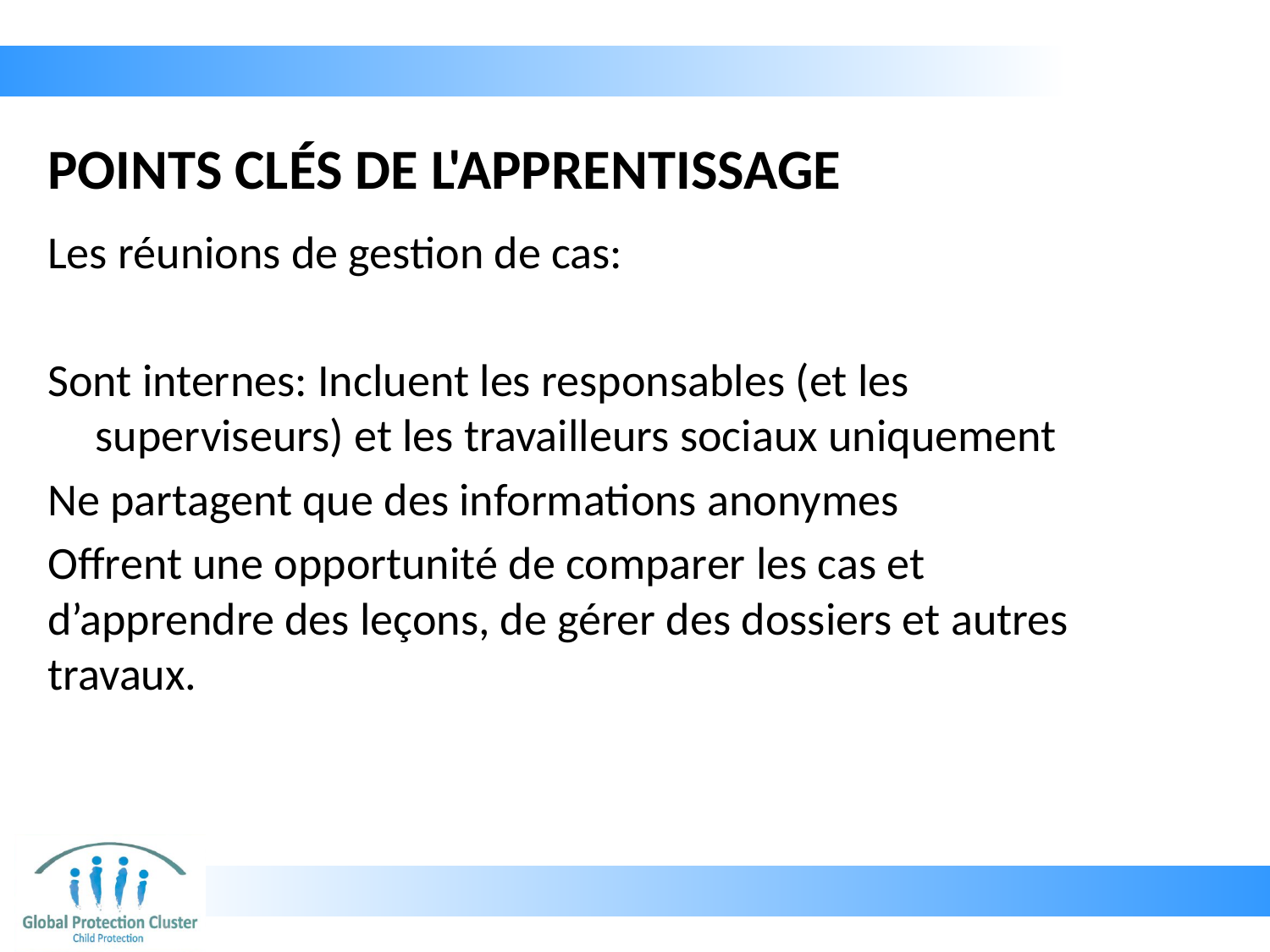

# POINTS CLÉS DE L'APPRENTISSAGE
Les réunions de gestion de cas:

Sont internes: Incluent les responsables (et les superviseurs) et les travailleurs sociaux uniquement
Ne partagent que des informations anonymes
Offrent une opportunité de comparer les cas et d’apprendre des leçons, de gérer des dossiers et autres travaux.